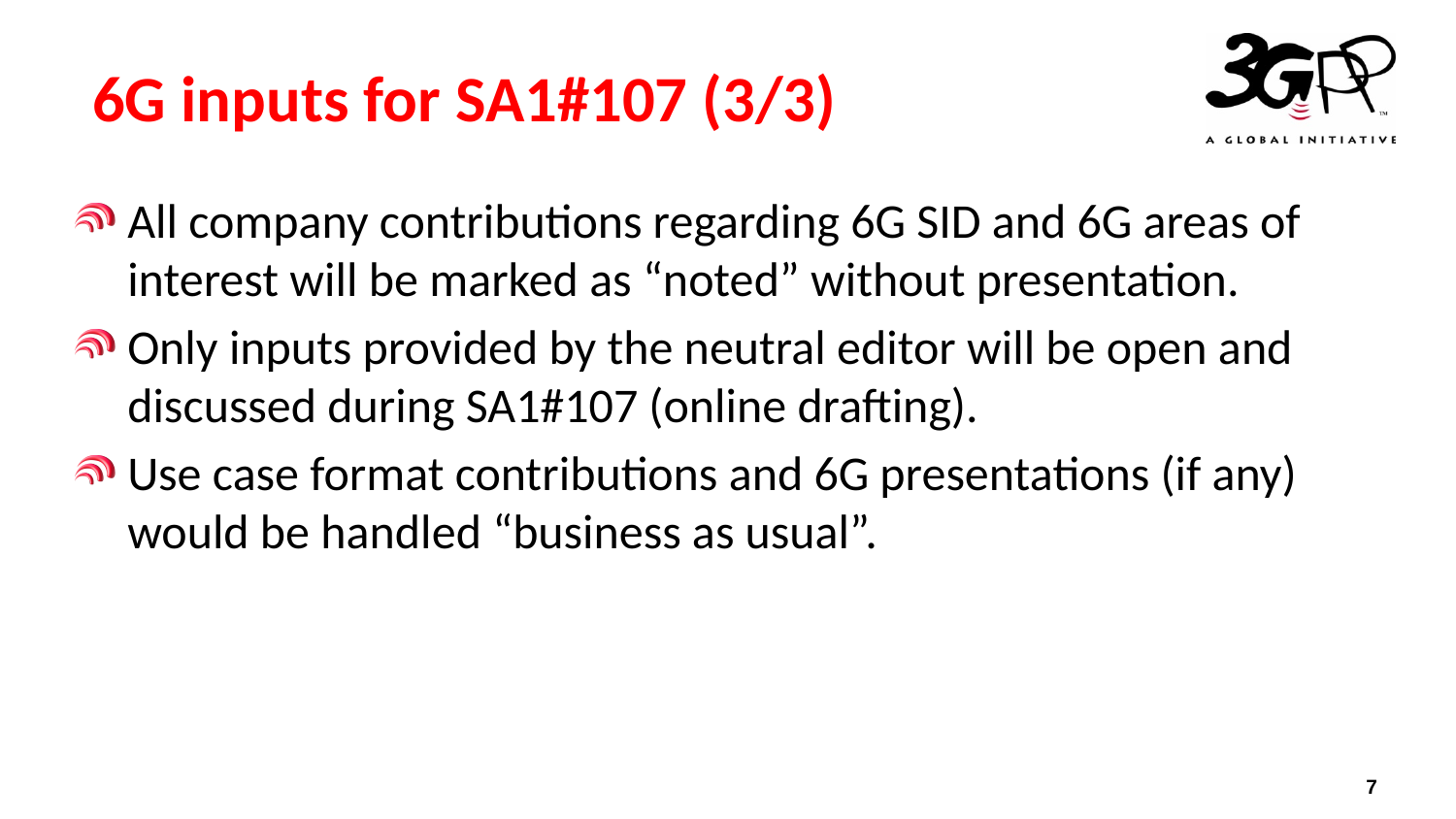

# 6G inputs for SA1#107 (3/3)
All company contributions regarding 6G SID and 6G areas of interest will be marked as “noted” without presentation.
Only inputs provided by the neutral editor will be open and discussed during SA1#107 (online drafting).
Use case format contributions and 6G presentations (if any) would be handled “business as usual”.